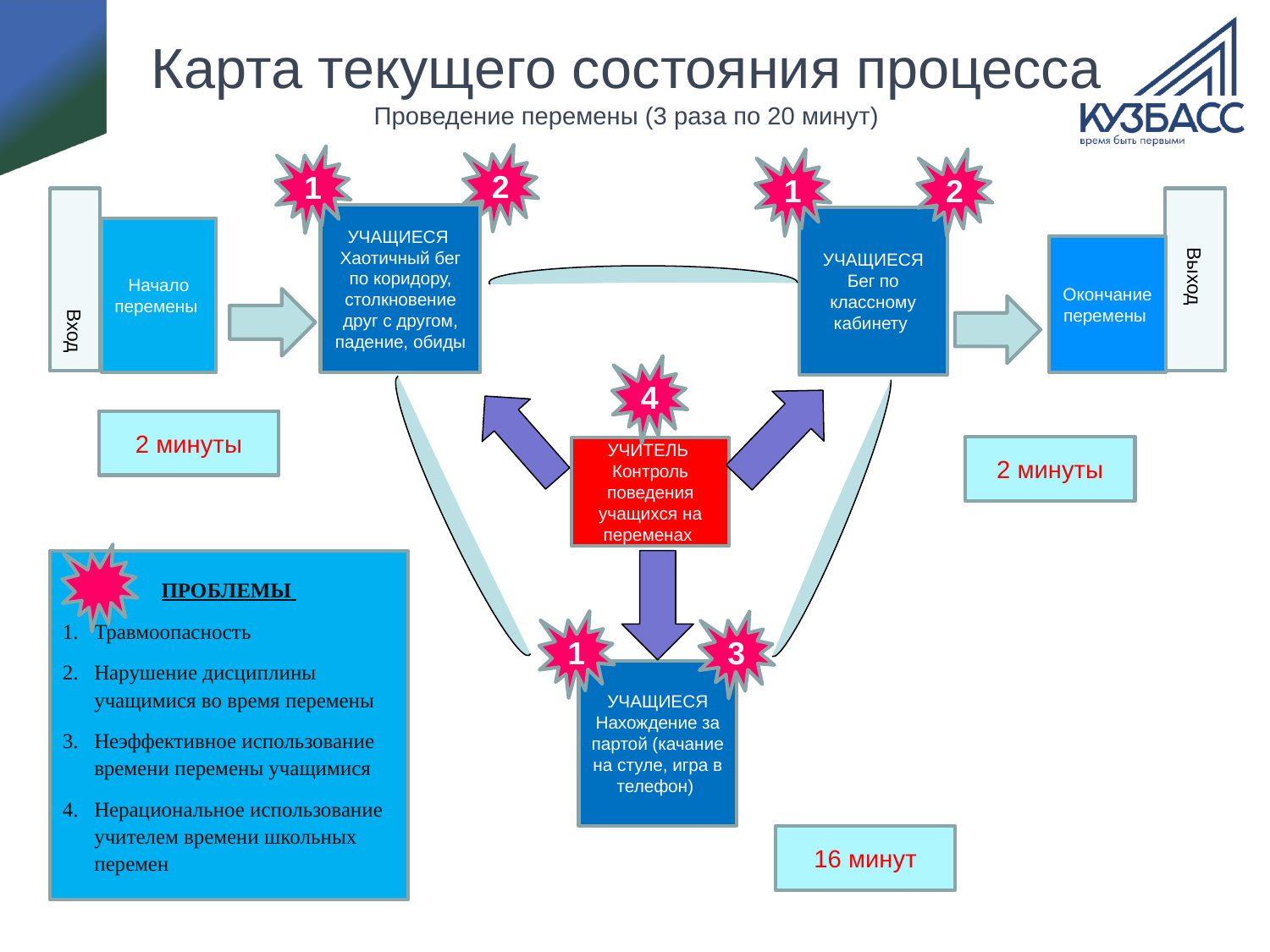

# Карта текущего состояния процесса Проведение перемены (3 раза по 20 минут)
2
1
1
2
УЧАЩИЕСЯ
Хаотичный бег по коридору, столкновение друг с другом, падение, обиды
УЧАЩИЕСЯ
Бег по классному кабинету
Начало перемены
Окончание перемены
Выход
Вход

4

2 минуты
2 минуты
УЧИТЕЛЬ
Контроль поведения учащихся на переменах

ПРОБЛЕМЫ
Травмоопасность
Нарушение дисциплины учащимися во время перемены
Неэффективное использование времени перемены учащимися
Нерациональное использование учителем времени школьных перемен

1
3
УЧАЩИЕСЯ
Нахождение за партой (качание на стуле, игра в телефон)
16 минут